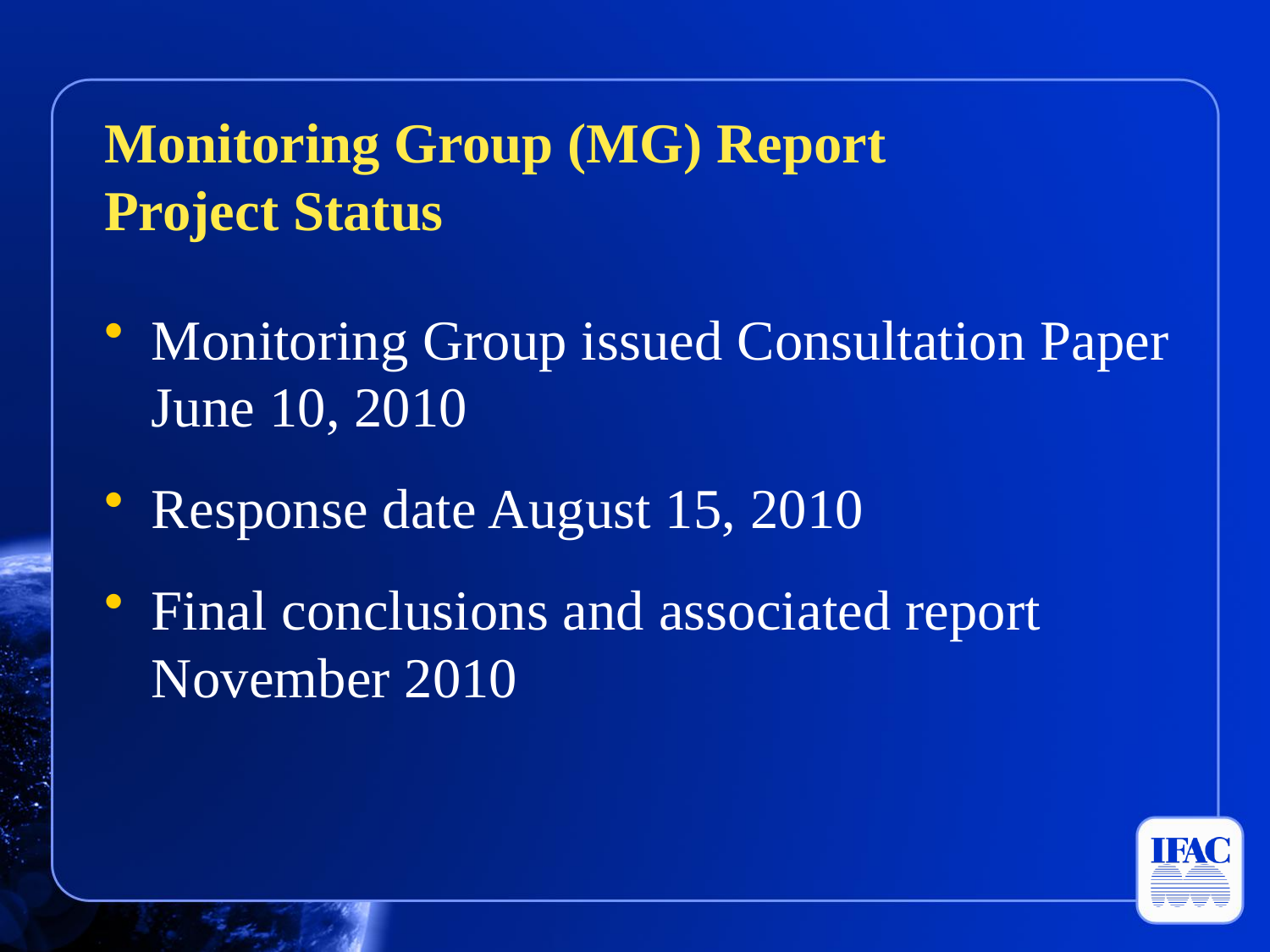

#
Monitoring Group (MG) Report
Project Status

Monitoring Group issued Consultation Paper June 10, 2010
Response date August 15, 2010
Final conclusions and associated report November 2010